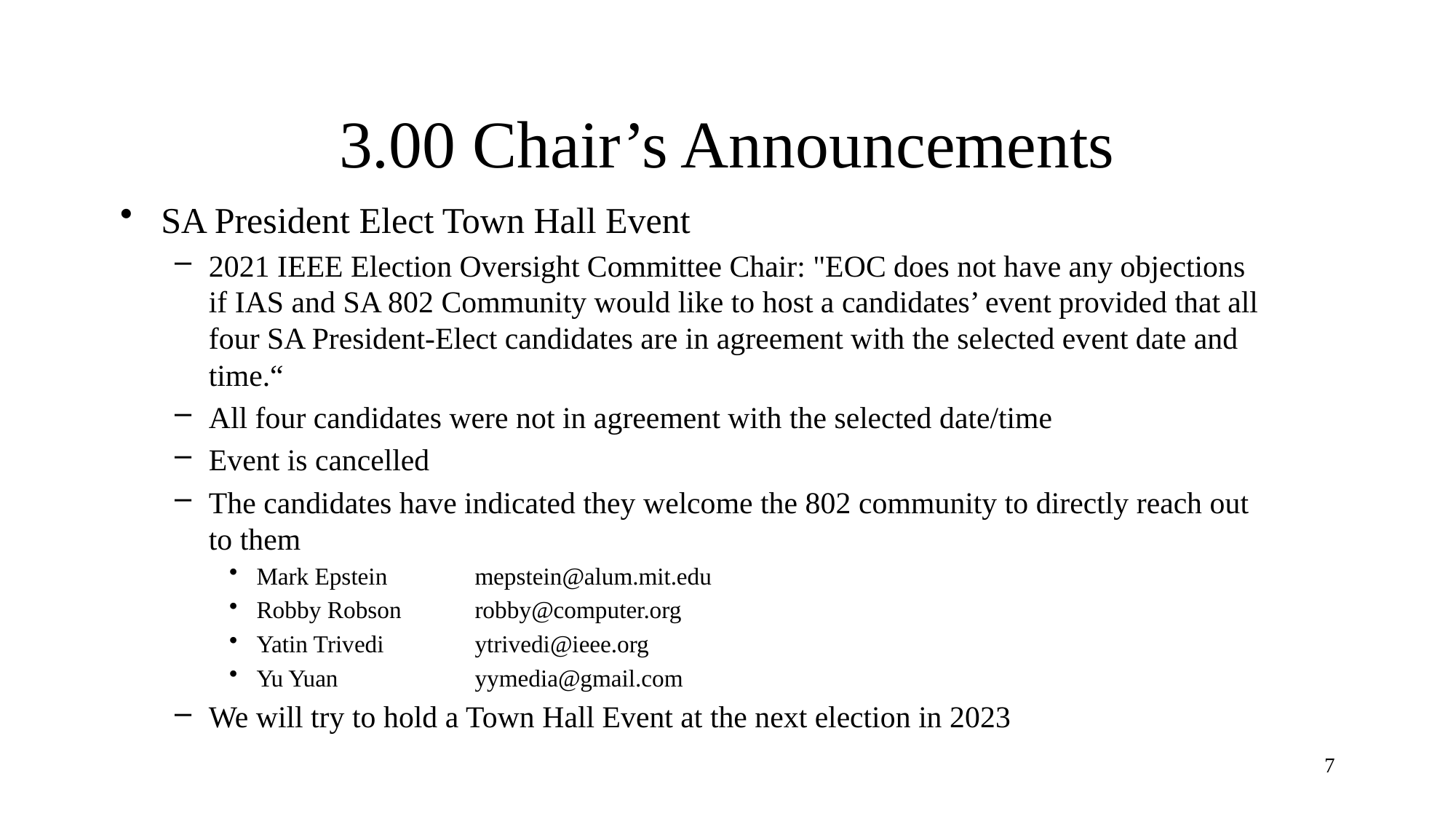

# 3.00 Chair’s Announcements
SA President Elect Town Hall Event
2021 IEEE Election Oversight Committee Chair: "EOC does not have any objections if IAS and SA 802 Community would like to host a candidates’ event provided that all four SA President-Elect candidates are in agreement with the selected event date and time.“
All four candidates were not in agreement with the selected date/time
Event is cancelled
The candidates have indicated they welcome the 802 community to directly reach out to them
Mark Epstein	mepstein@alum.mit.edu
Robby Robson	robby@computer.org
Yatin Trivedi	ytrivedi@ieee.org
Yu Yuan		yymedia@gmail.com
We will try to hold a Town Hall Event at the next election in 2023

7